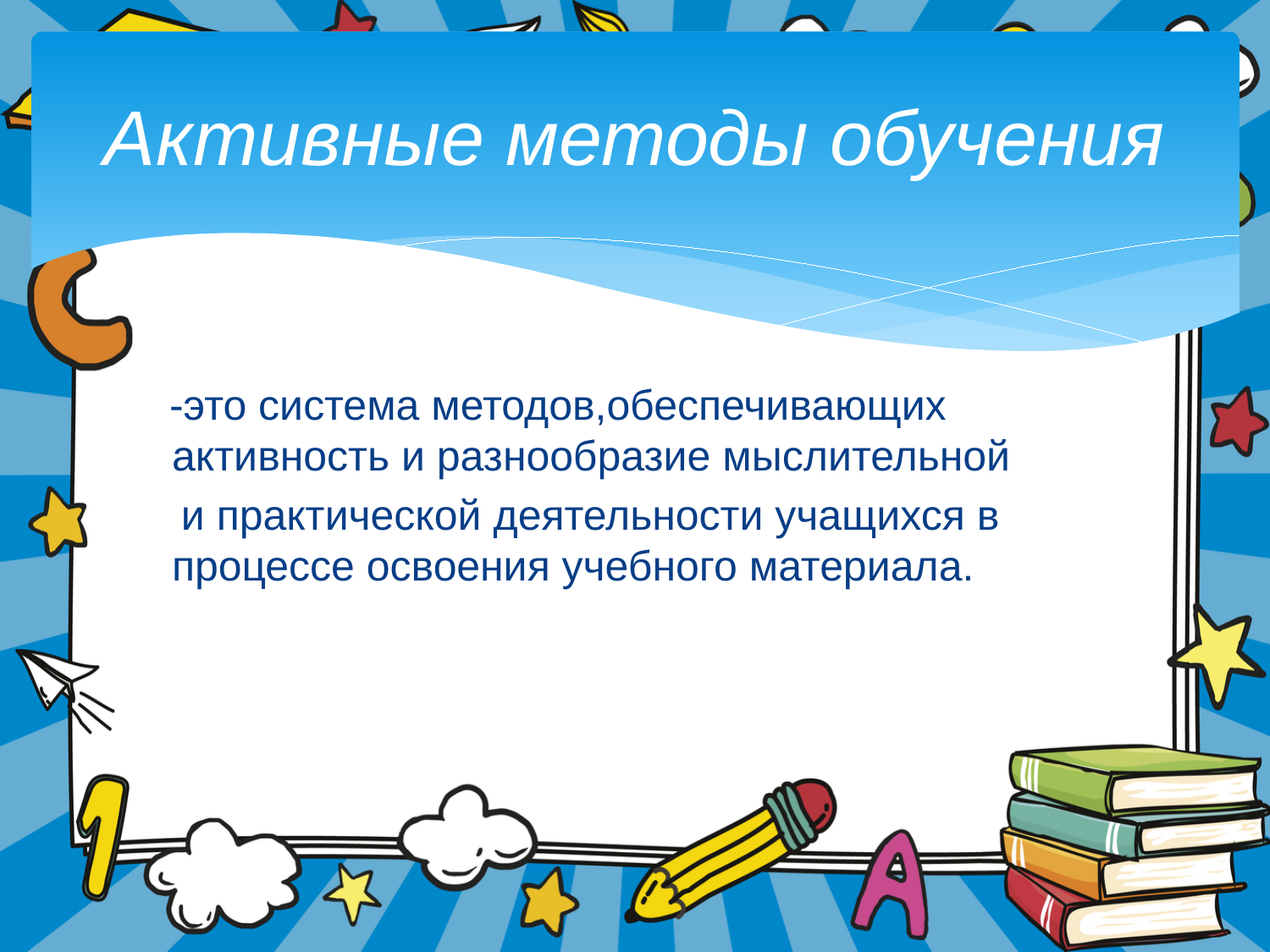

# Активные методы обучения
   -это система методов,обеспечивающих активность и разнообразие мыслительной
    и практической деятельности учащихся в процессе освоения учебного материала.